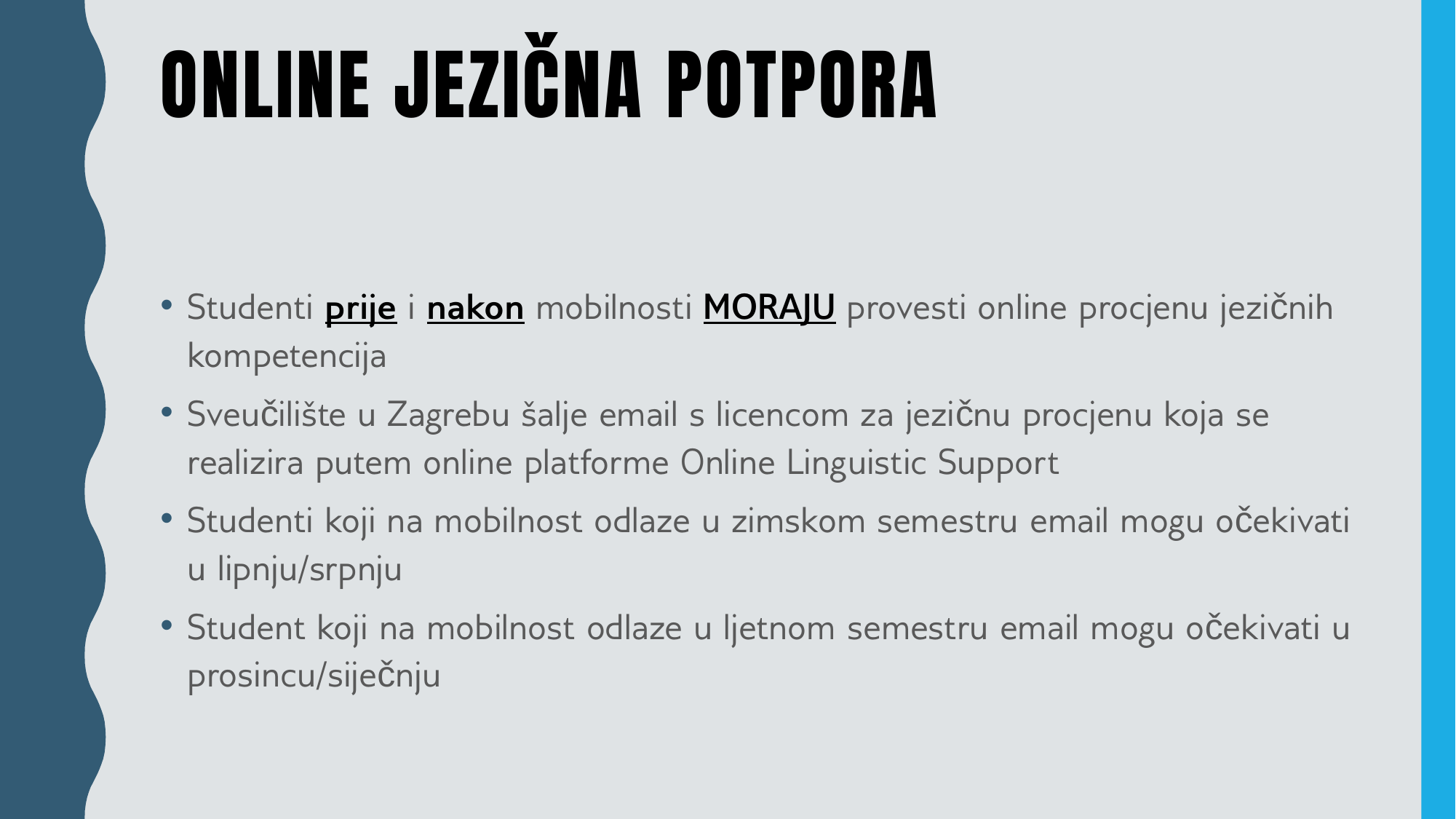

# Online jezična potpora
Studenti prije i nakon mobilnosti MORAJU provesti online procjenu jezičnih kompetencija
Sveučilište u Zagrebu šalje email s licencom za jezičnu procjenu koja se realizira putem online platforme Online Linguistic Support
Studenti koji na mobilnost odlaze u zimskom semestru email mogu očekivati u lipnju/srpnju
Student koji na mobilnost odlaze u ljetnom semestru email mogu očekivati u prosincu/siječnju